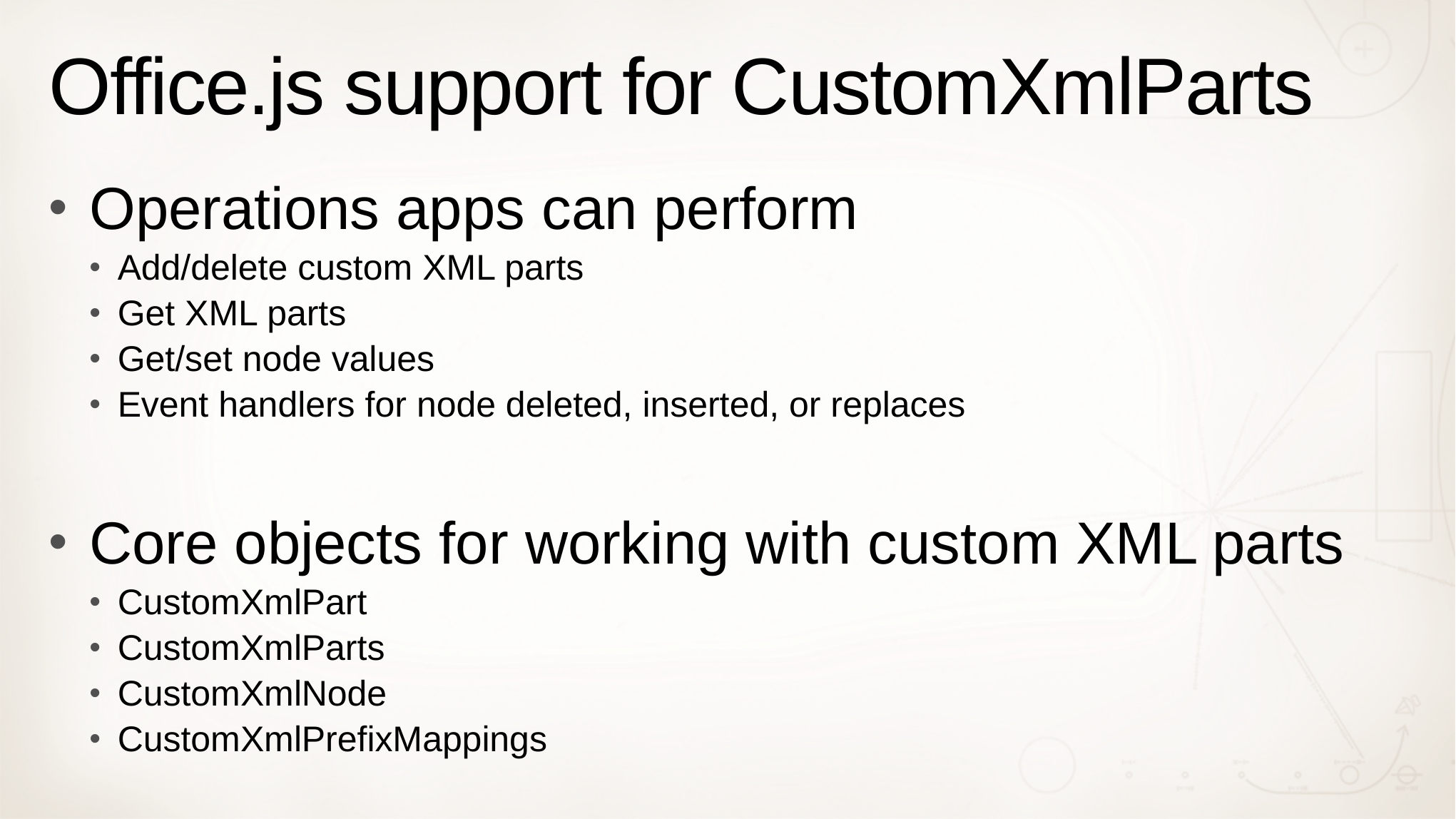

# Office.js support for CustomXmlParts
Operations apps can perform
Add/delete custom XML parts
Get XML parts
Get/set node values
Event handlers for node deleted, inserted, or replaces

Core objects for working with custom XML parts
CustomXmlPart
CustomXmlParts
CustomXmlNode
CustomXmlPrefixMappings